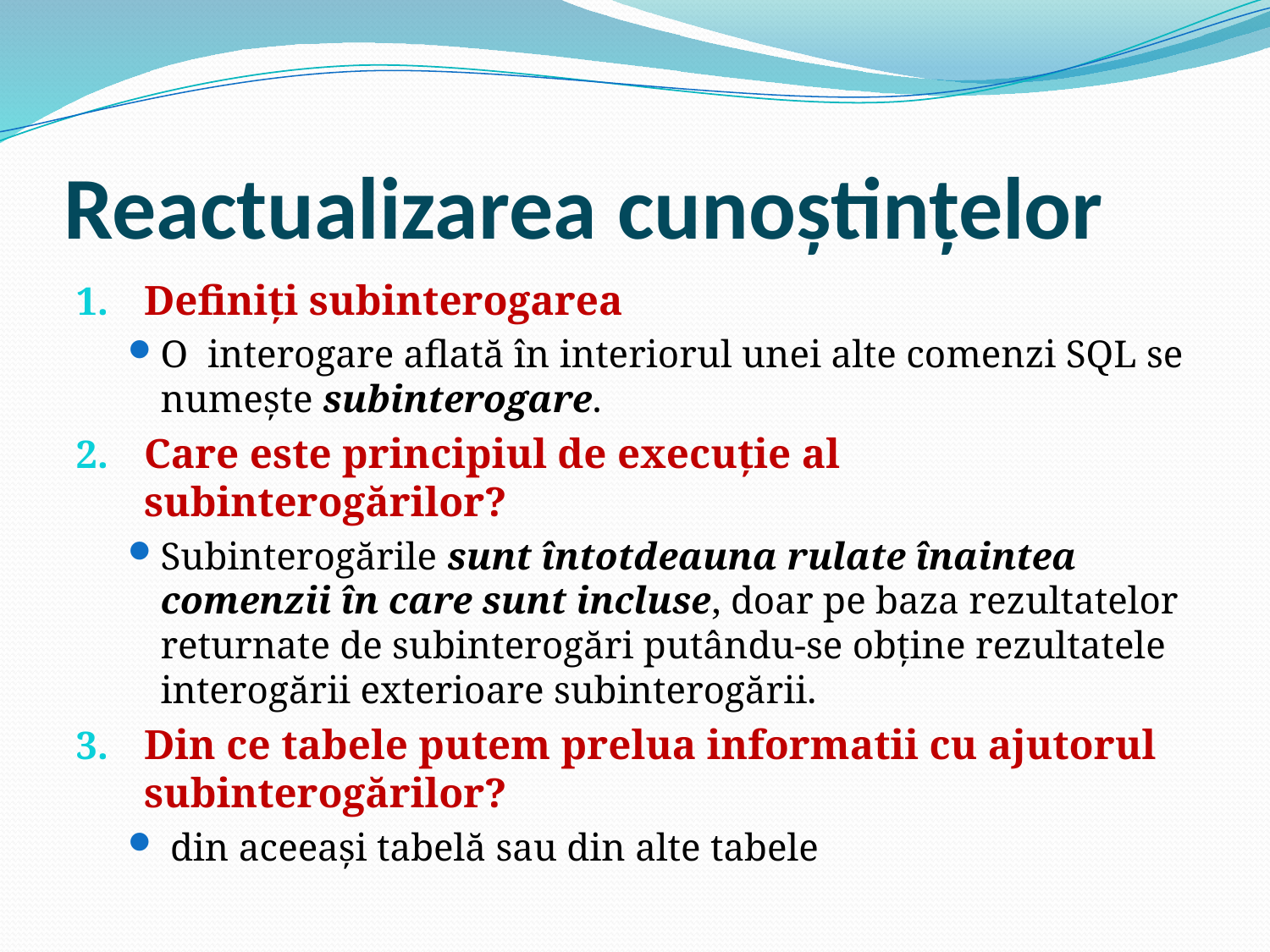

# Reactualizarea cunoștințelor
Definiți subinterogarea
O  interogare aflată în interiorul unei alte comenzi SQL se numeşte subinterogare.
Care este principiul de execuție al subinterogărilor?
Subinterogările sunt întotdeauna rulate înaintea comenzii în care sunt incluse, doar pe baza rezultatelor returnate de subinterogări putându-se obţine rezultatele interogării exterioare subinterogării.
Din ce tabele putem prelua informatii cu ajutorul subinterogărilor?
 din aceeaşi tabelă sau din alte tabele